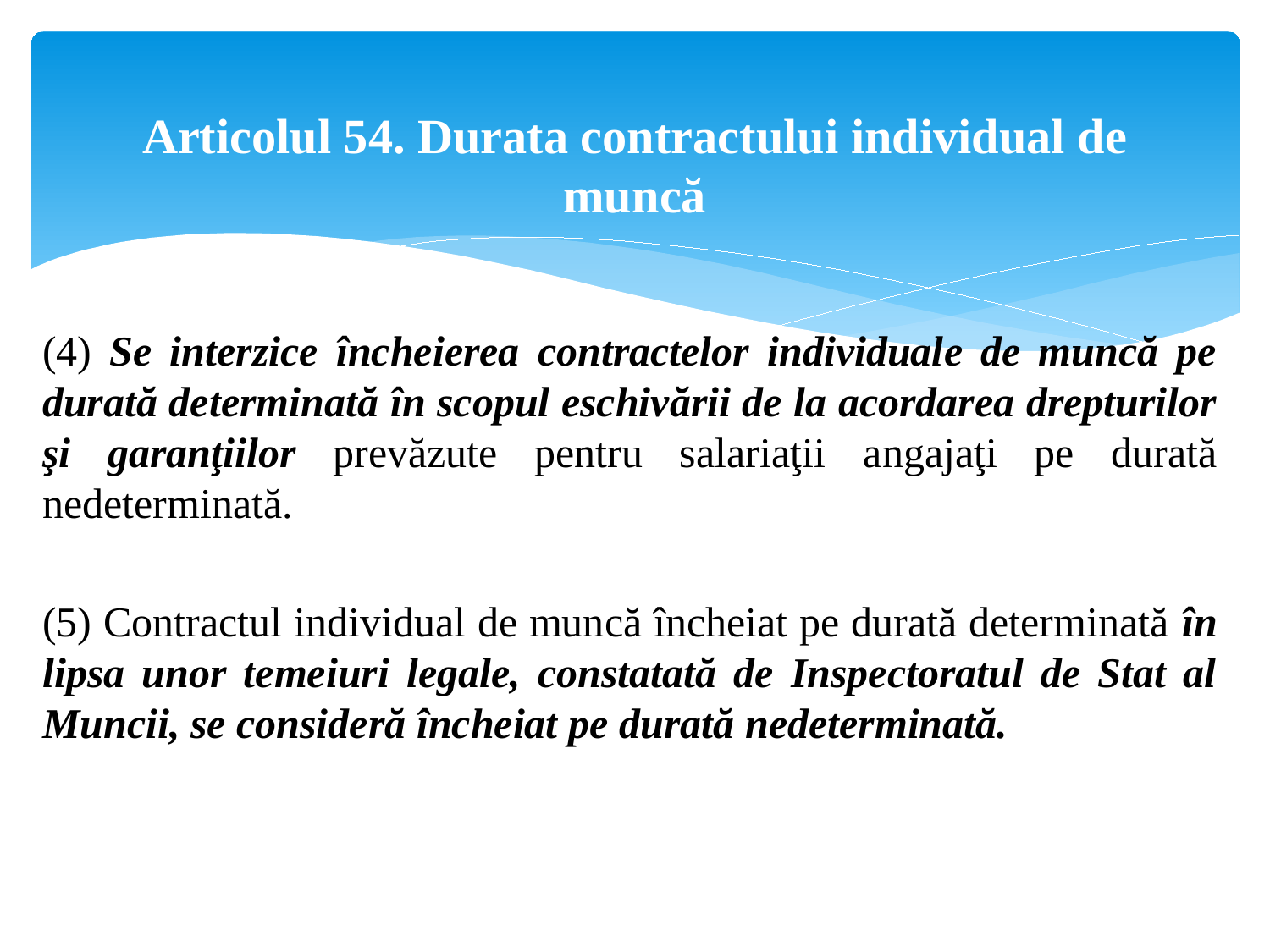

# Articolul 54. Durata contractului individual de muncă
(4) Se interzice încheierea contractelor individuale de muncă pe durată determinată în scopul eschivării de la acordarea drepturilor şi garanţiilor prevăzute pentru salariaţii angajaţi pe durată nedeterminată.

(5) Contractul individual de muncă încheiat pe durată determinată în lipsa unor temeiuri legale, constatată de Inspectoratul de Stat al Muncii, se consideră încheiat pe durată nedeterminată.